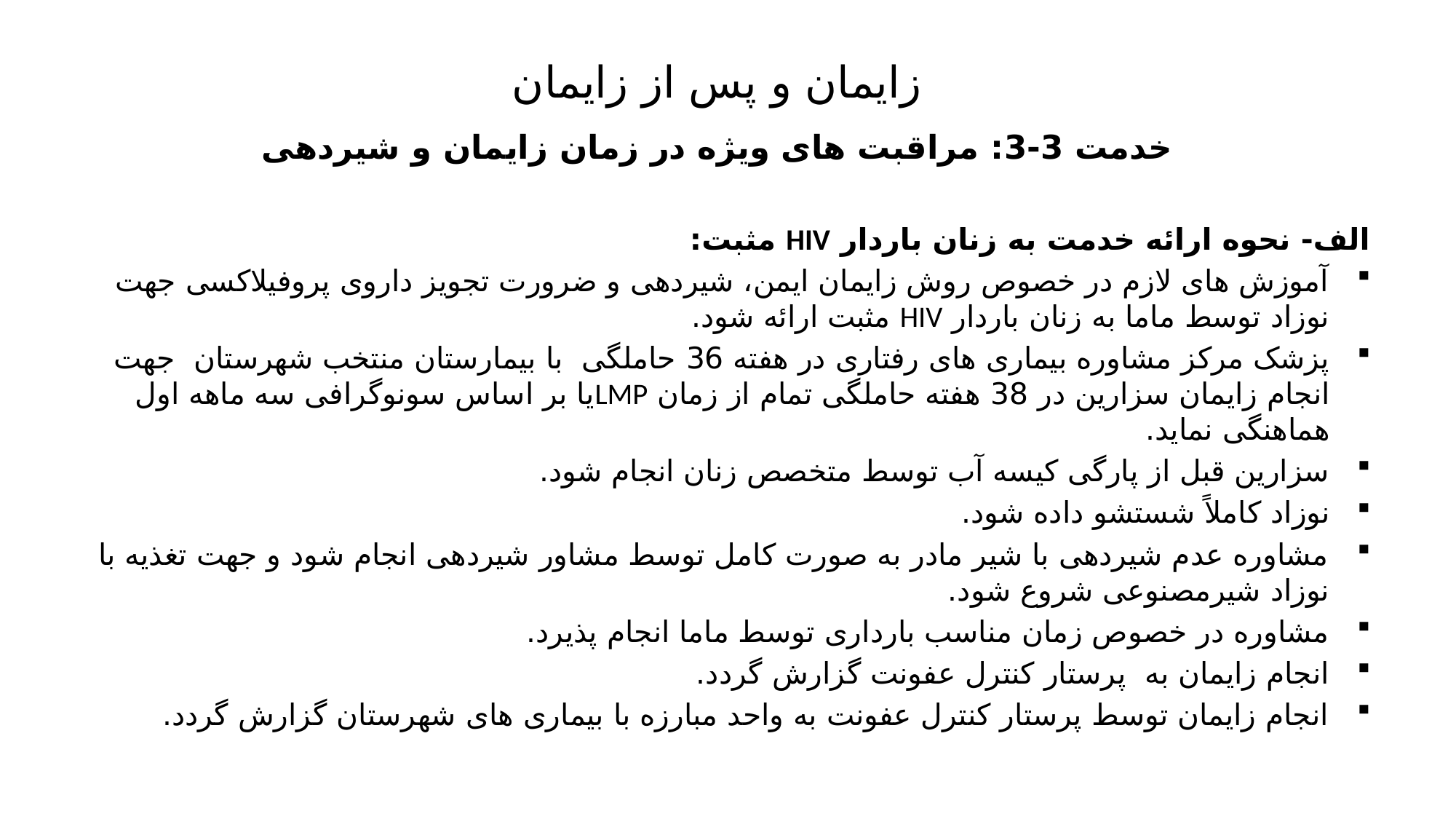

# زایمان و پس از زایمان خدمت 3-3: مراقبت های ویژه در زمان زایمان و شیردهی
الف- نحوه ارائه خدمت به زنان باردار HIV مثبت:
آموزش های لازم در خصوص روش زایمان ایمن، شیردهی و ضرورت تجویز داروی پروفیلاکسی جهت نوزاد توسط ماما به زنان باردار HIV مثبت ارائه شود.
پزشک مرکز مشاوره بیماری های رفتاری در هفته 36 حاملگی  با بیمارستان منتخب شهرستان  جهت انجام زایمان سزارین در 38 هفته حاملگی تمام از زمان LMPیا بر اساس سونوگرافی سه ماهه اول هماهنگی نماید.
سزارین قبل از پارگی کیسه آب توسط متخصص زنان انجام شود.
نوزاد کاملاً شستشو داده شود.
مشاوره عدم شیردهی با شیر مادر به صورت کامل توسط مشاور شیردهی انجام شود و جهت تغذیه با نوزاد شیرمصنوعی شروع شود.
مشاوره در خصوص زمان مناسب بارداری توسط ماما انجام پذیرد.
انجام زایمان به  پرستار کنترل عفونت گزارش گردد.
انجام زایمان توسط پرستار کنترل عفونت به واحد مبارزه با بیماری های شهرستان گزارش گردد.